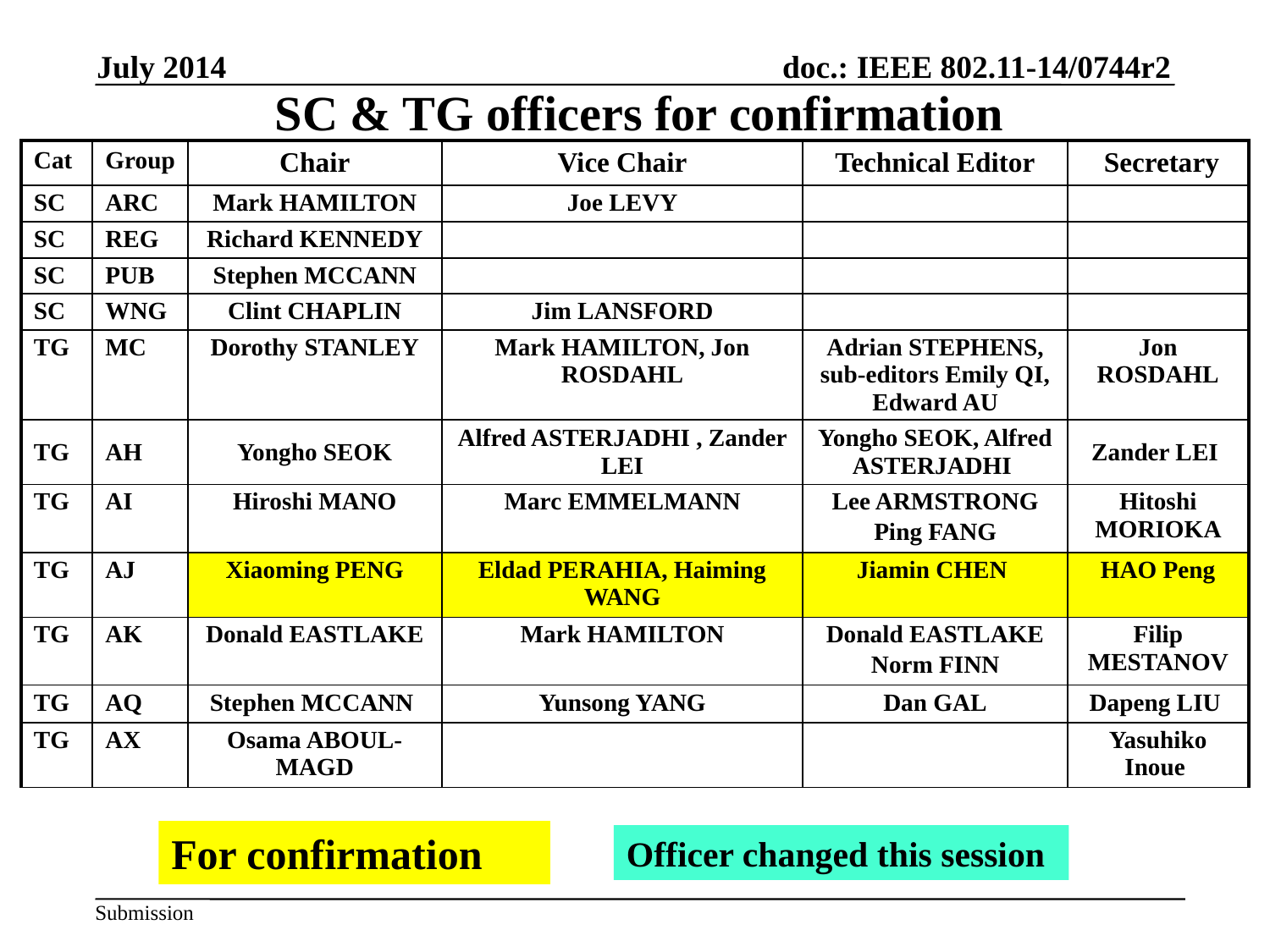

July 2014
# SC & TG officers for confirmation
| Cat | Group | Chair | Vice Chair | Technical Editor | Secretary |
| --- | --- | --- | --- | --- | --- |
| SC | ARC | Mark HAMILTON | Joe LEVY |  |  |
| SC | REG | Richard KENNEDY |  |  |  |
| SC | PUB | Stephen MCCANN |  |  |  |
| SC | WNG | Clint CHAPLIN | Jim LANSFORD |  |  |
| TG | MC | Dorothy STANLEY | Mark HAMILTON, Jon ROSDAHL | Adrian STEPHENS, sub-editors Emily QI, Edward AU | Jon ROSDAHL |
| TG | AH | Yongho SEOK | Alfred ASTERJADHI , Zander LEI | Yongho SEOK, Alfred ASTERJADHI | Zander LEI |
| TG | AI | Hiroshi MANO | Marc EMMELMANN | Lee ARMSTRONG Ping FANG | Hitoshi MORIOKA |
| TG | AJ | Xiaoming PENG | Eldad PERAHIA, Haiming WANG | Jiamin CHEN | HAO Peng |
| TG | AK | Donald EASTLAKE | Mark HAMILTON | Donald EASTLAKE Norm FINN | Filip MESTANOV |
| TG | AQ | Stephen MCCANN | Yunsong YANG | Dan GAL | Dapeng LIU |
| TG | AX | Osama ABOUL-MAGD |  |  | Yasuhiko Inoue |
For confirmation
Officer changed this session